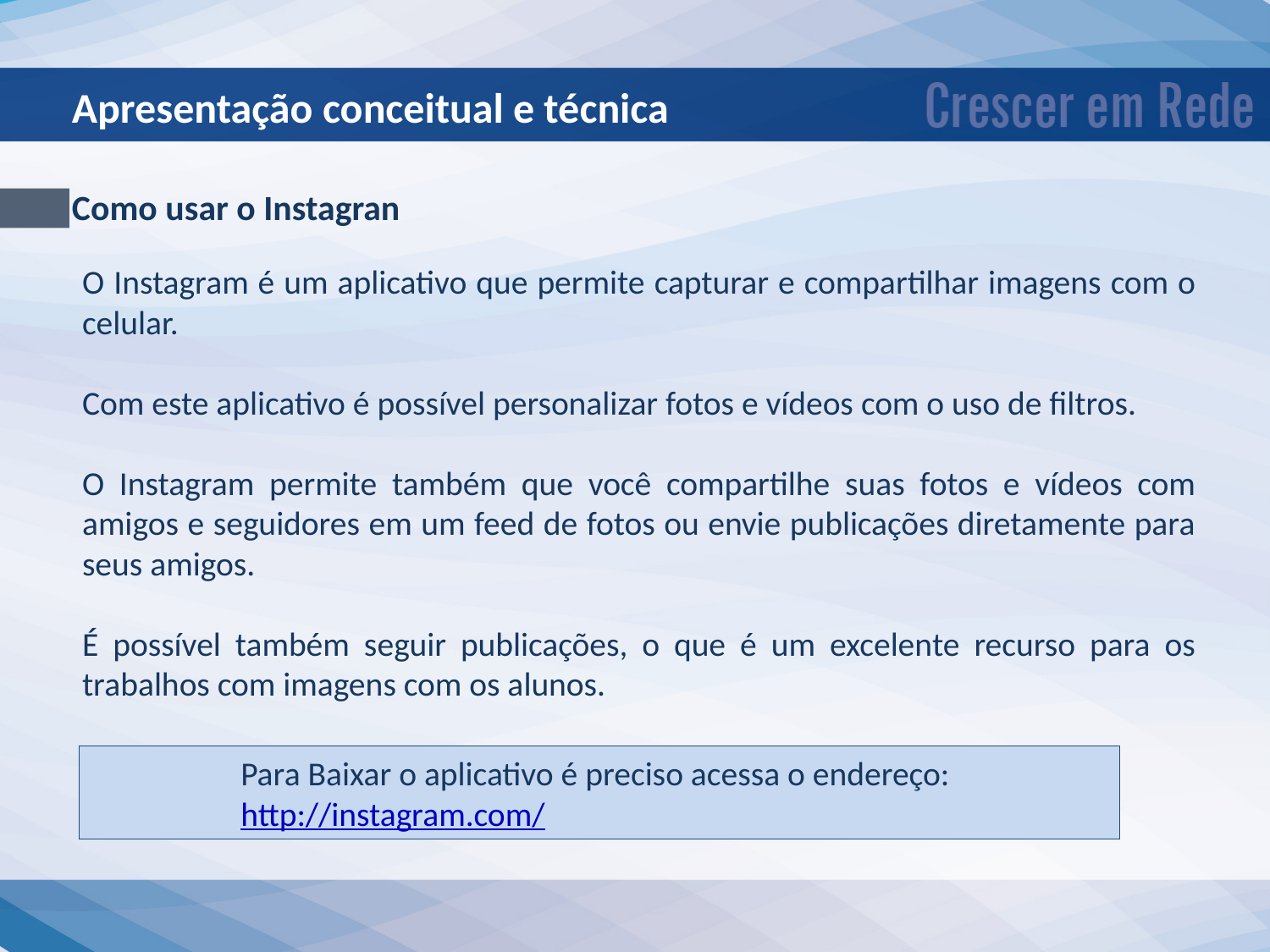

Apresentação conceitual e técnica
Como usar o Instagran

O Instagram é um aplicativo que permite capturar e compartilhar imagens com o celular.

Com este aplicativo é possível personalizar fotos e vídeos com o uso de filtros.

O Instagram permite também que você compartilhe suas fotos e vídeos com amigos e seguidores em um feed de fotos ou envie publicações diretamente para seus amigos.
É possível também seguir publicações, o que é um excelente recurso para os trabalhos com imagens com os alunos.
Para Baixar o aplicativo é preciso acessa o endereço: http://instagram.com/